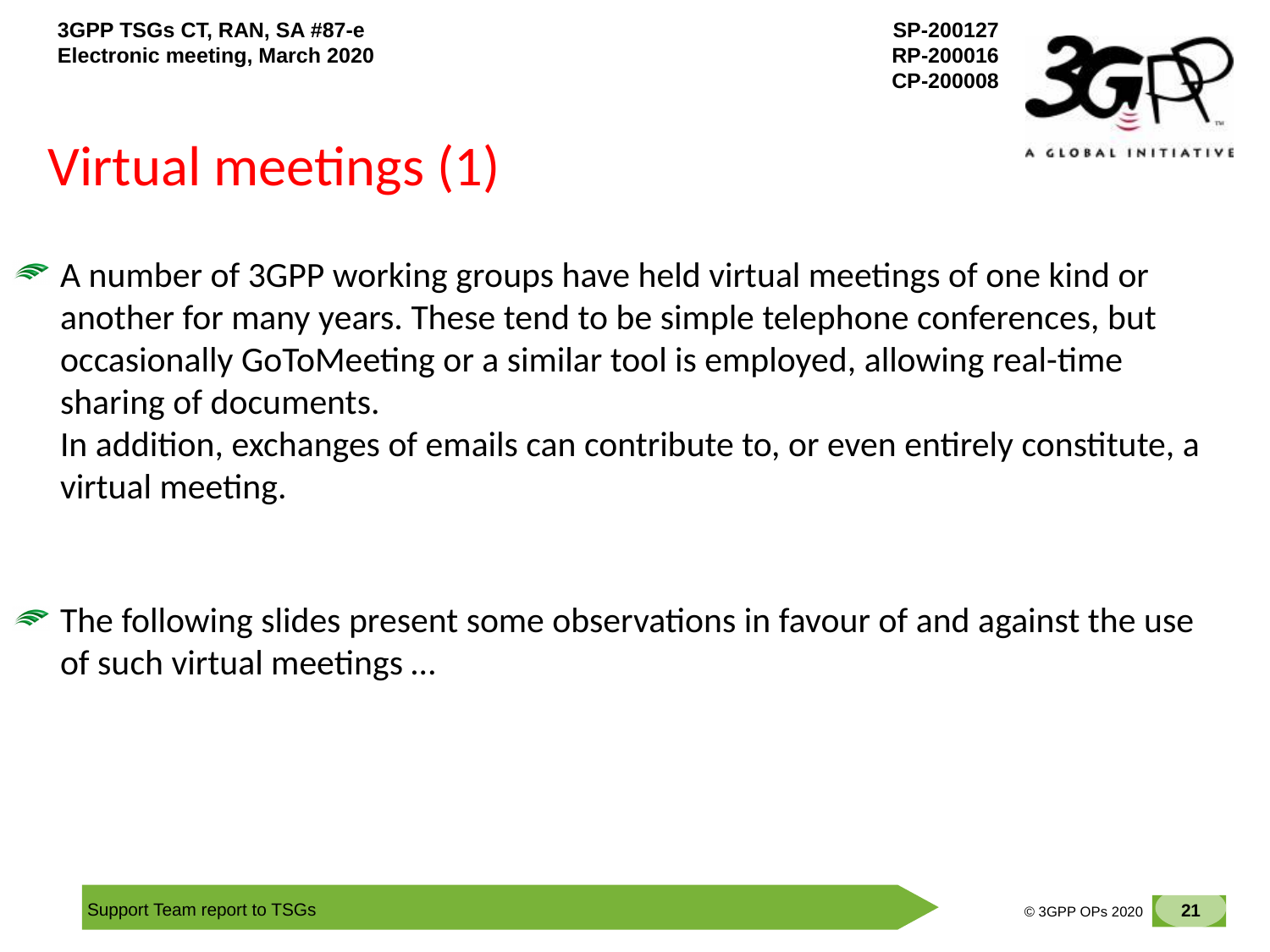

# Virtual meetings (1)
A number of 3GPP working groups have held virtual meetings of one kind or another for many years. These tend to be simple telephone conferences, but occasionally GoToMeeting or a similar tool is employed, allowing real-time sharing of documents.
In addition, exchanges of emails can contribute to, or even entirely constitute, a virtual meeting.
The following slides present some observations in favour of and against the use of such virtual meetings …

21